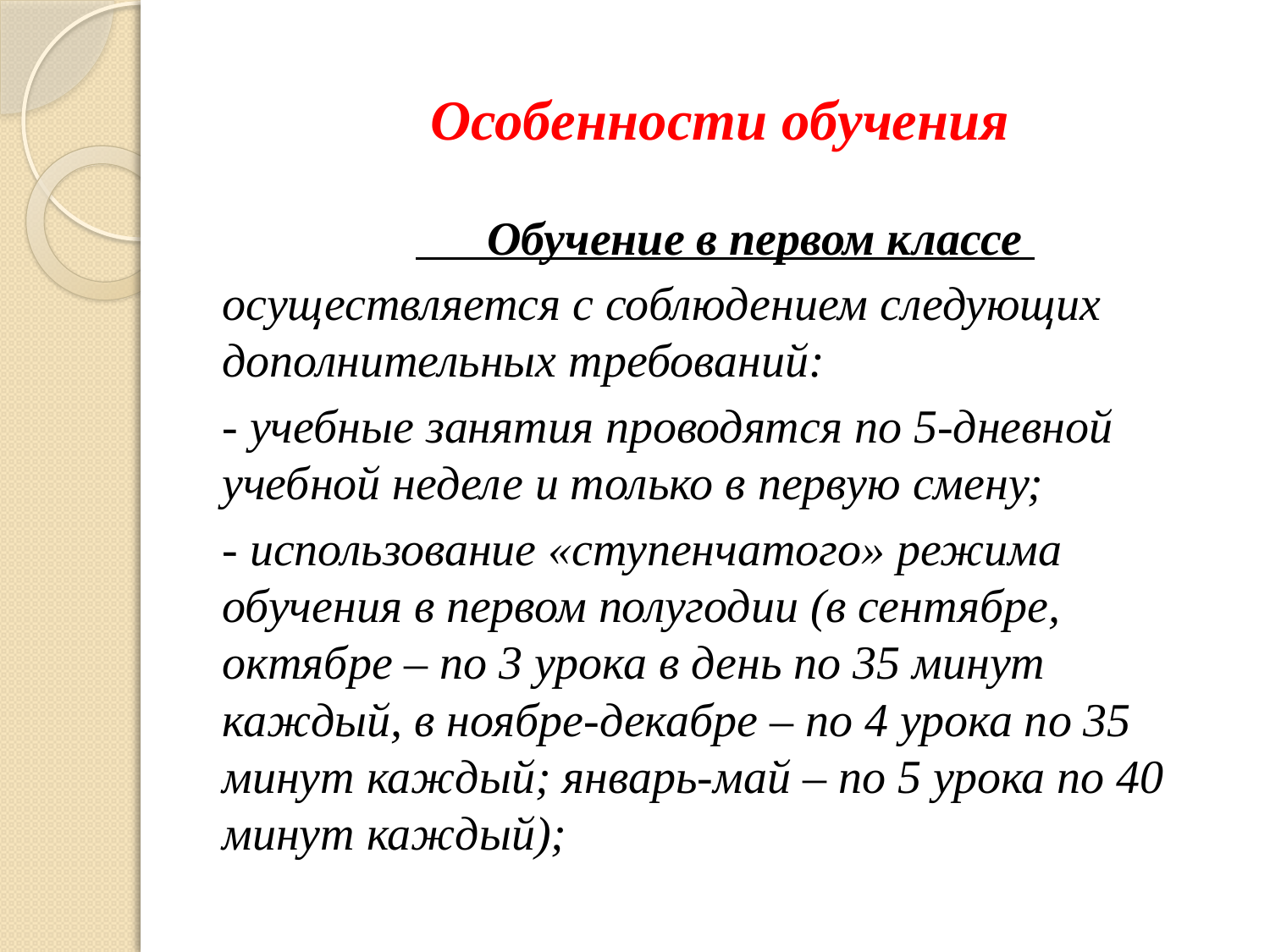

# Особенности обучения
      Обучение в первом классе
осуществляется с соблюдением следующих дополнительных требований:
- учебные занятия проводятся по 5-дневной учебной неделе и только в первую смену;
- использование «ступенчатого» режима обучения в первом полугодии (в сентябре, октябре – по 3 урока в день по 35 минут каждый, в ноябре-декабре – по 4 урока по 35 минут каждый; январь-май – по 5 урока по 40 минут каждый);